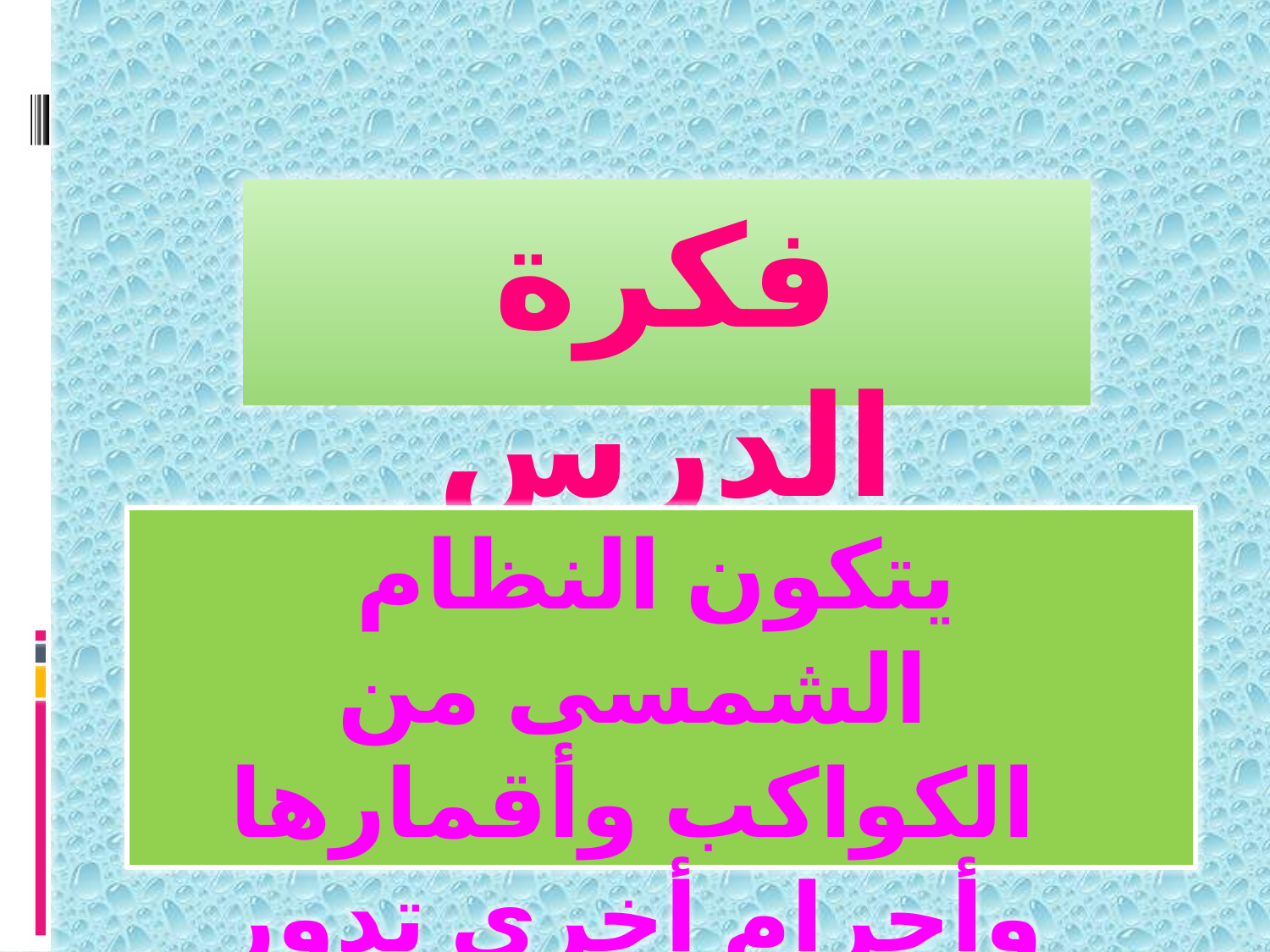

فكرة الدرس
يتكون النظام الشمسى من الكواكب وأقمارها وأجرام أخرى تدور حول الشمس